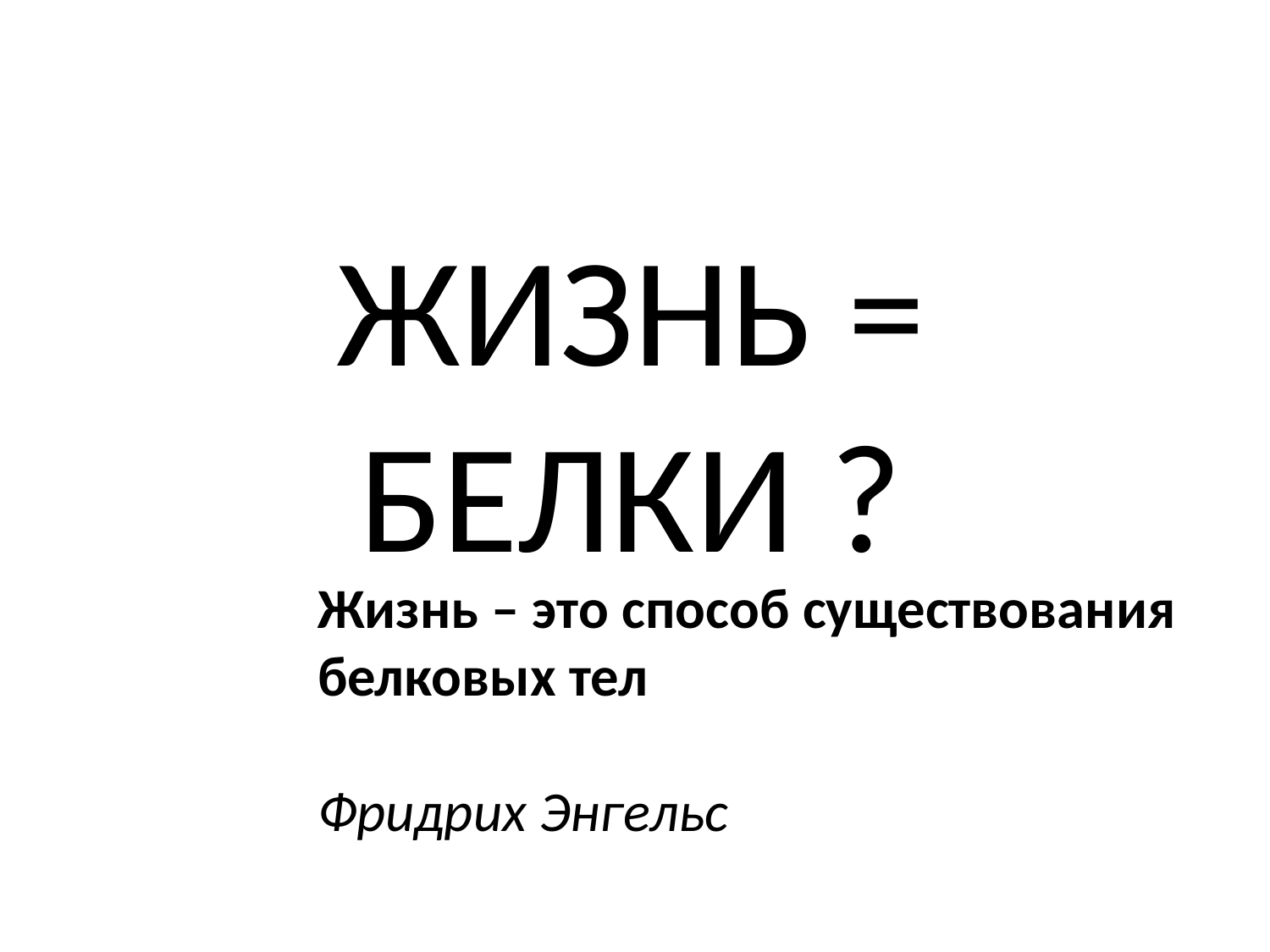

# ЖИЗНЬ = БЕЛКИ ?
Жизнь – это способ существования белковых тел
Фридрих Энгельс